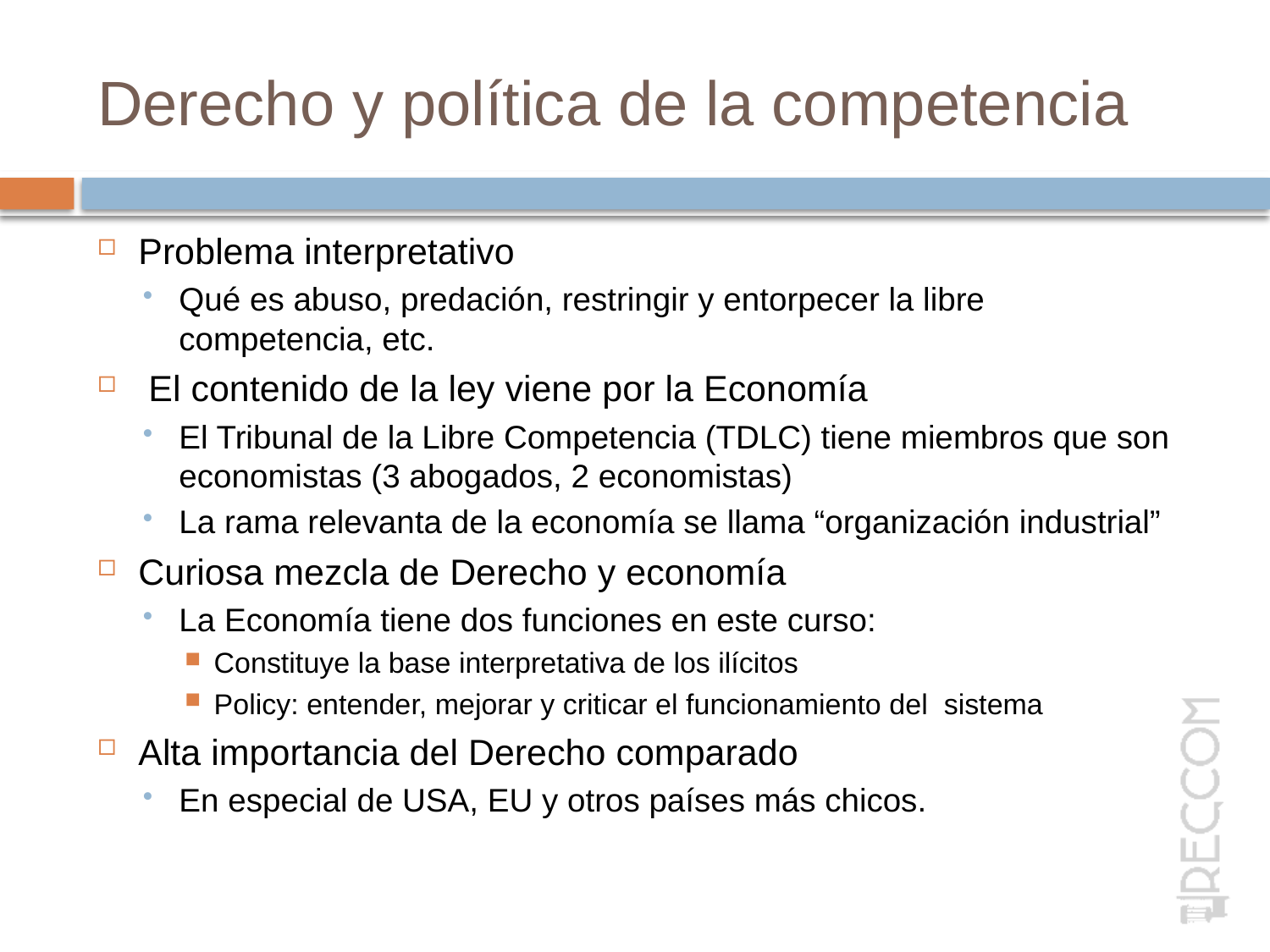

# Derecho y política de la competencia
Problema interpretativo
Qué es abuso, predación, restringir y entorpecer la libre competencia, etc.
 El contenido de la ley viene por la Economía
El Tribunal de la Libre Competencia (TDLC) tiene miembros que son economistas (3 abogados, 2 economistas)
La rama relevanta de la economía se llama “organización industrial”
Curiosa mezcla de Derecho y economía
La Economía tiene dos funciones en este curso:
Constituye la base interpretativa de los ilícitos
Policy: entender, mejorar y criticar el funcionamiento del  sistema
Alta importancia del Derecho comparado
En especial de USA, EU y otros países más chicos.